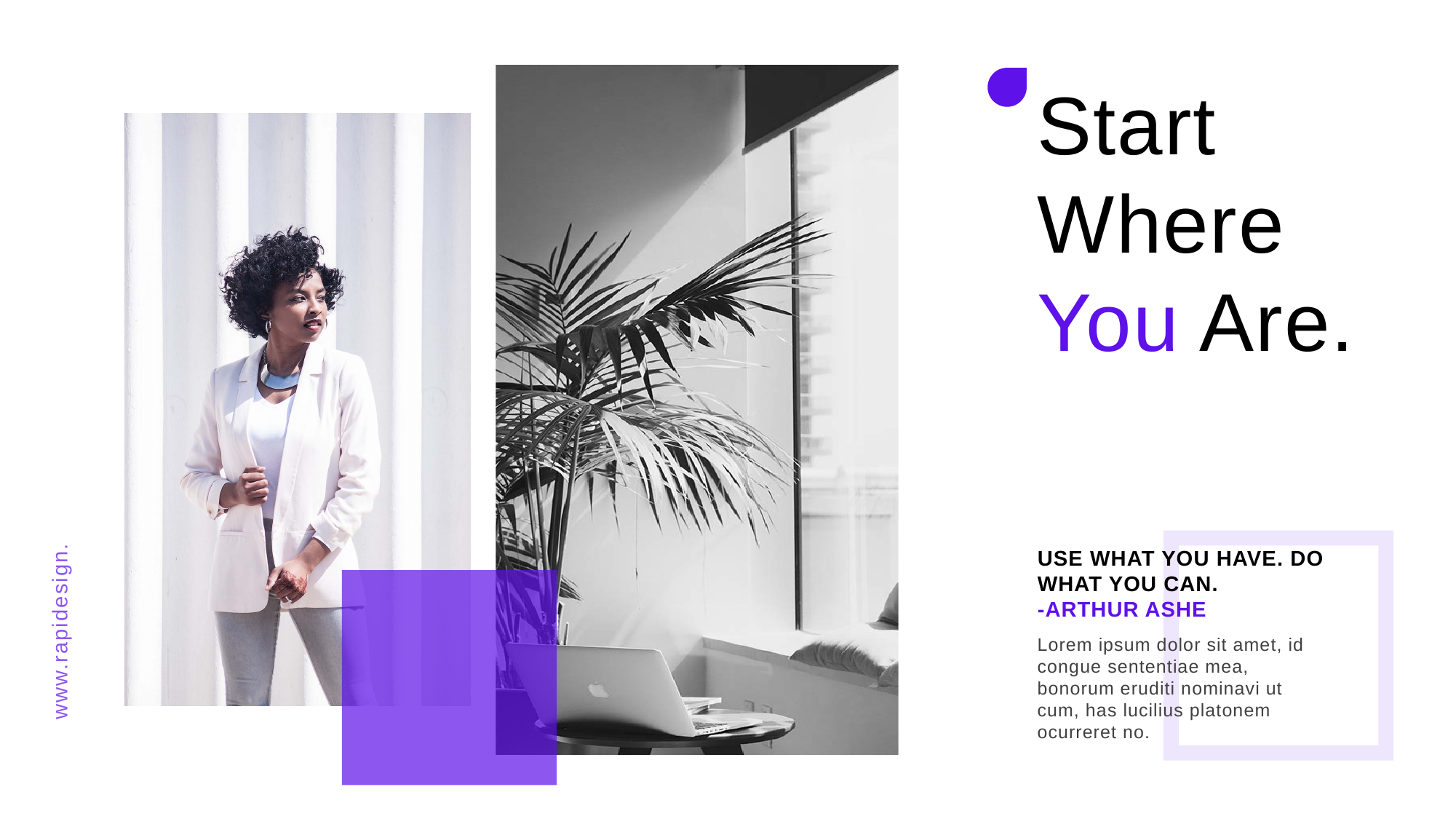

Start Where You Are.

www.rapidesign.cn

USE WHAT YOU HAVE. DO WHAT YOU CAN.
-ARTHUR ASHE

Lorem ipsum dolor sit amet, id congue sententiae mea, bonorum eruditi nominavi ut cum, has lucilius platonem ocurreret no.